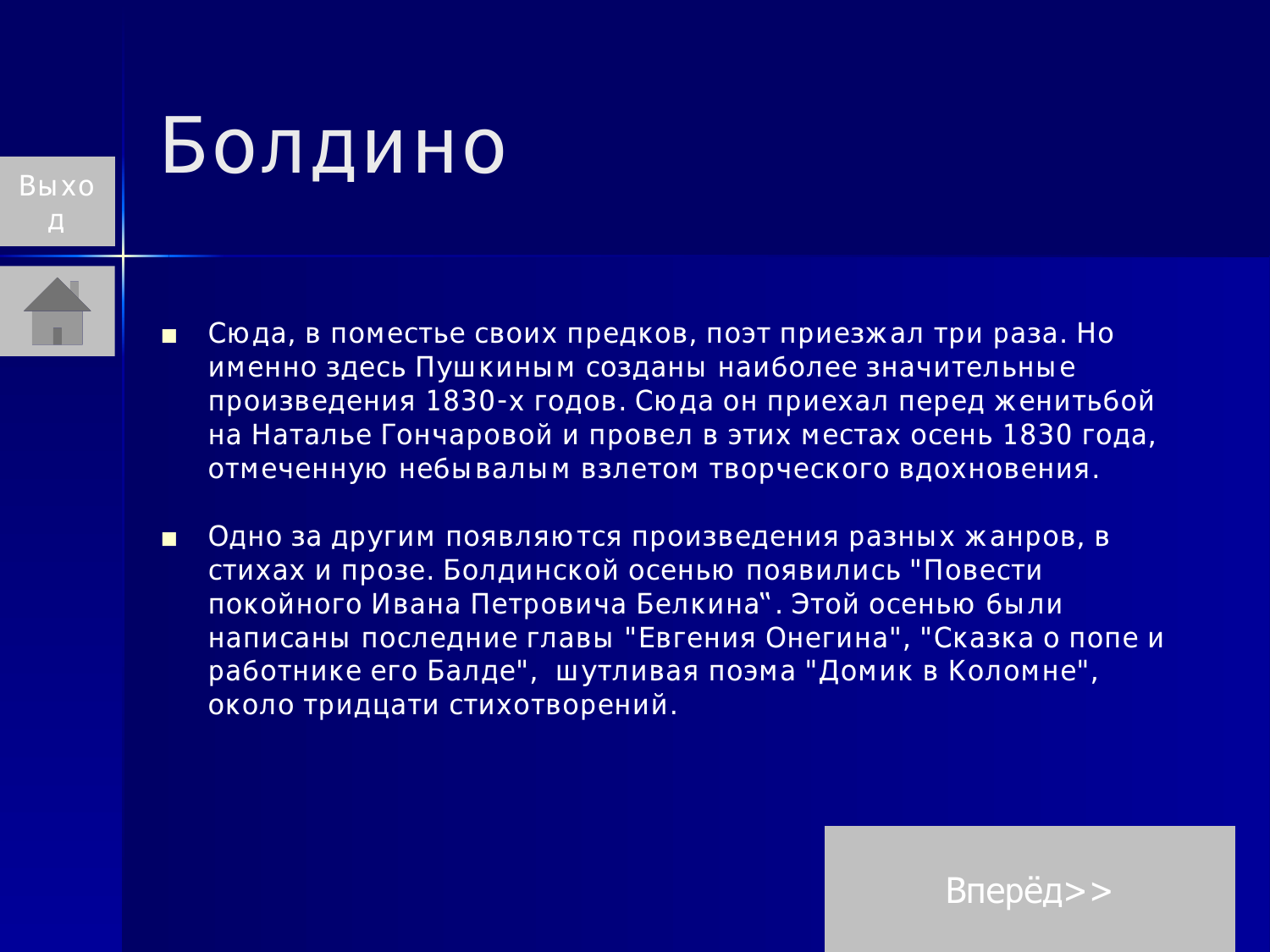

# Болдино
Выход

Сюда, в поместье своих предков, поэт приезжал три раза. Но именно здесь Пушкиным созданы наиболее значительные произведения 1830-х годов. Сюда он приехал перед женитьбой на Наталье Гончаровой и провел в этих местах осень 1830 года, отмеченную небывалым взлетом творческого вдохновения.

Одно за другим появляются произведения разных жанров, в стихах и прозе. Болдинской осенью появились "Повести покойного Ивана Петровича Белкина“. Этой осенью были написаны последние главы "Евгения Онегина", "Сказка о попе и работнике его Балде",  шутливая поэма "Домик в Коломне", около тридцати стихотворений.
Вперёд>>